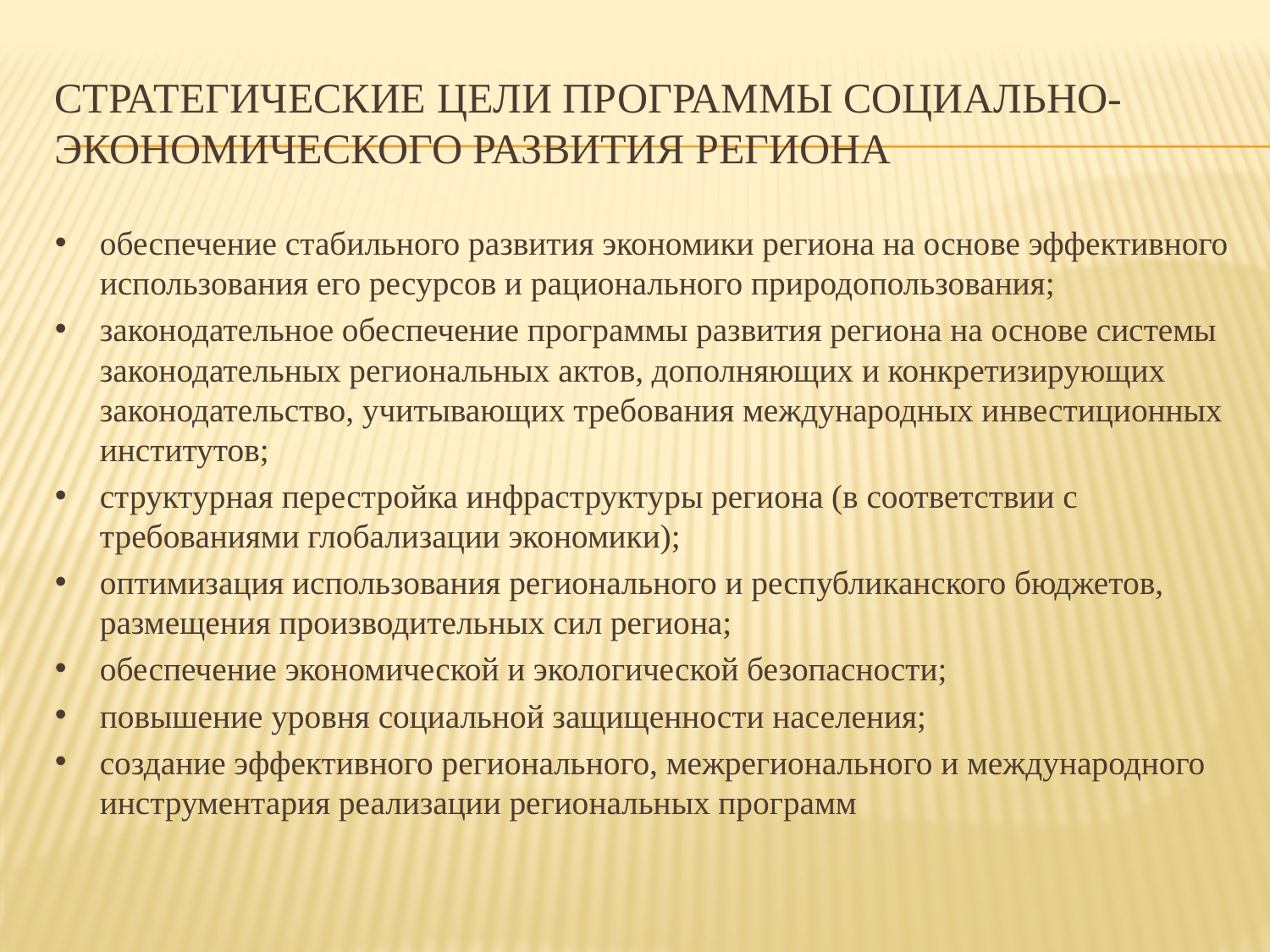

# Стратегические цели программы социально-экономического развития региона
обеспечение стабильного развития экономики региона на основе эффективного использования его ресурсов и рационального природопользования;
законодательное обеспечение программы развития региона на основе системы законодательных региональных актов, дополняющих и конкретизирующих законодательство, учитывающих требования международных инвестиционных институтов;
структурная перестройка инфраструктуры региона (в соответствии с требованиями глобализации экономики);
оптимизация использования регионального и республиканского бюджетов, размещения производительных сил региона;
обеспечение экономической и экологической безопасности;
повышение уровня социальной защищенности населения;
создание эффективного регионального, межрегионального и международного инструментария реализации региональных программ